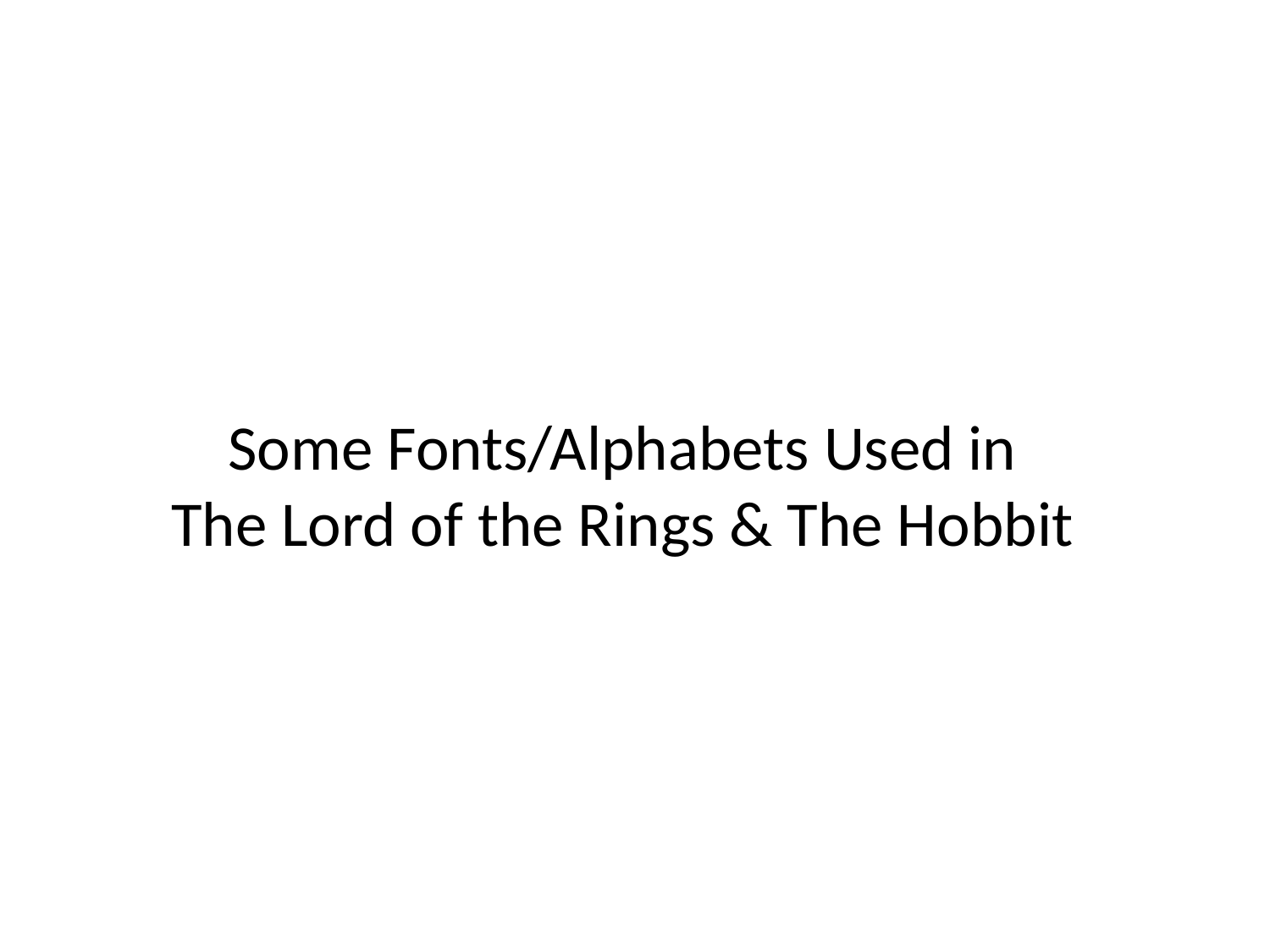

Some Fonts/Alphabets Used in
The Lord of the Rings & The Hobbit